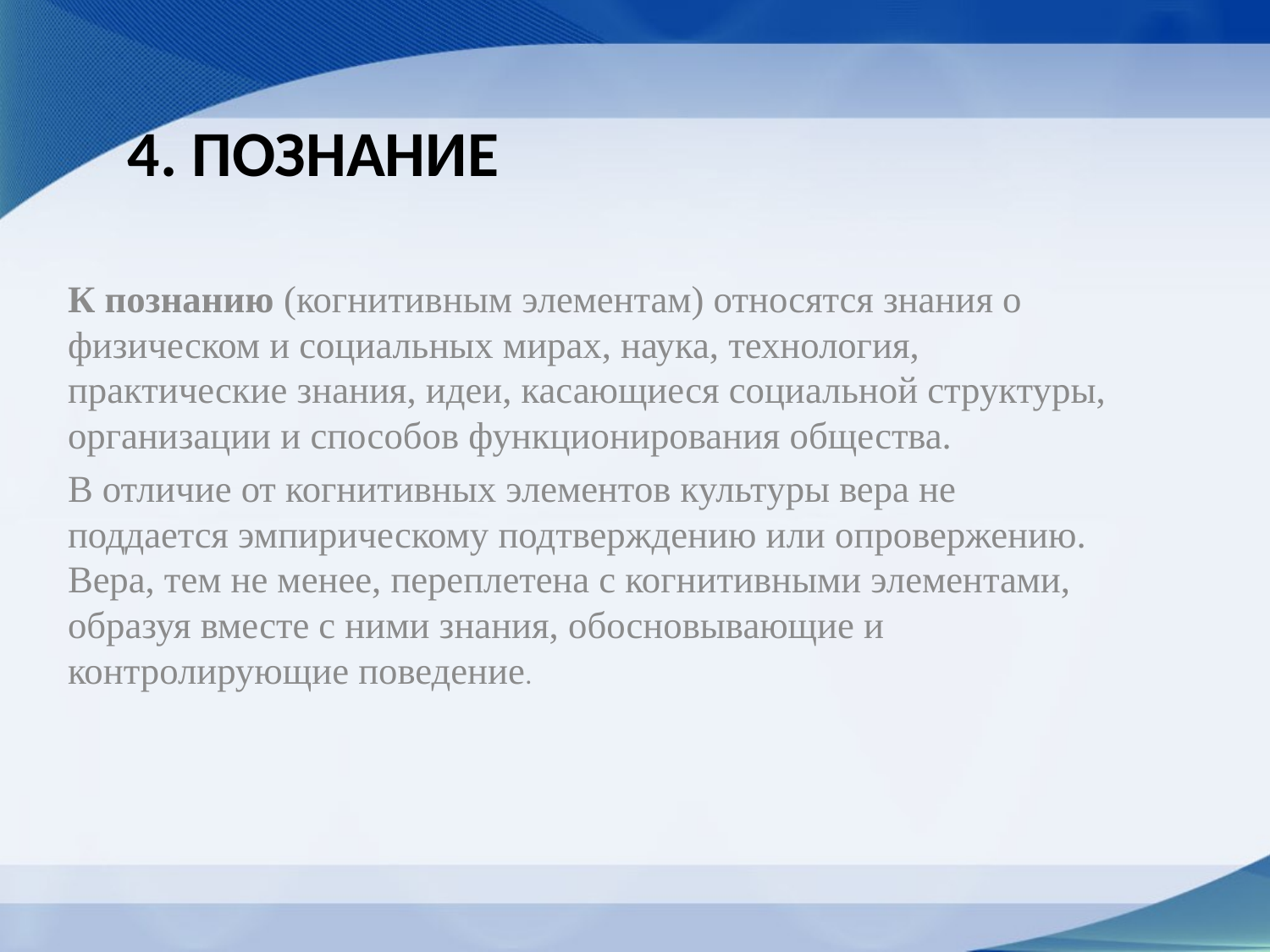

# 4. познание
К познанию (когнитивным элементам) относятся знания о физическом и социальных мирах, наука, технология, практические знания, идеи, касающиеся социальной структуры, организации и способов функционирования общества.
В отличие от когнитивных элементов культуры вера не поддается эмпирическому подтверждению или опровержению. Вера, тем не менее, переплетена с когнитивными элементами, образуя вместе с ними знания, обосновывающие и контролирующие поведение.